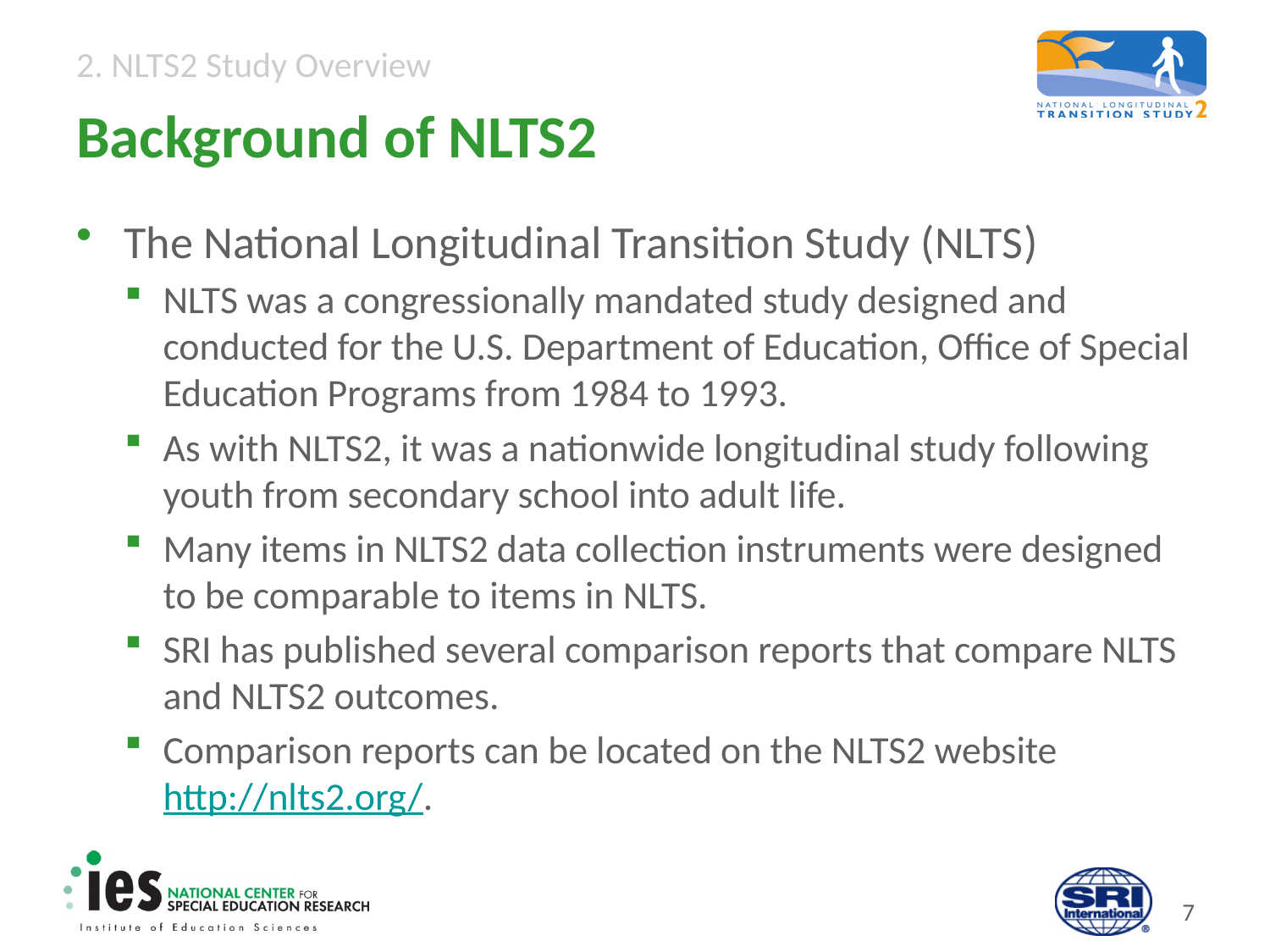

# Background of NLTS2
The National Longitudinal Transition Study (NLTS)
NLTS was a congressionally mandated study designed and conducted for the U.S. Department of Education, Office of Special Education Programs from 1984 to 1993.
As with NLTS2, it was a nationwide longitudinal study following youth from secondary school into adult life.
Many items in NLTS2 data collection instruments were designed to be comparable to items in NLTS.
SRI has published several comparison reports that compare NLTS and NLTS2 outcomes.
Comparison reports can be located on the NLTS2 website http://nlts2.org/.

7